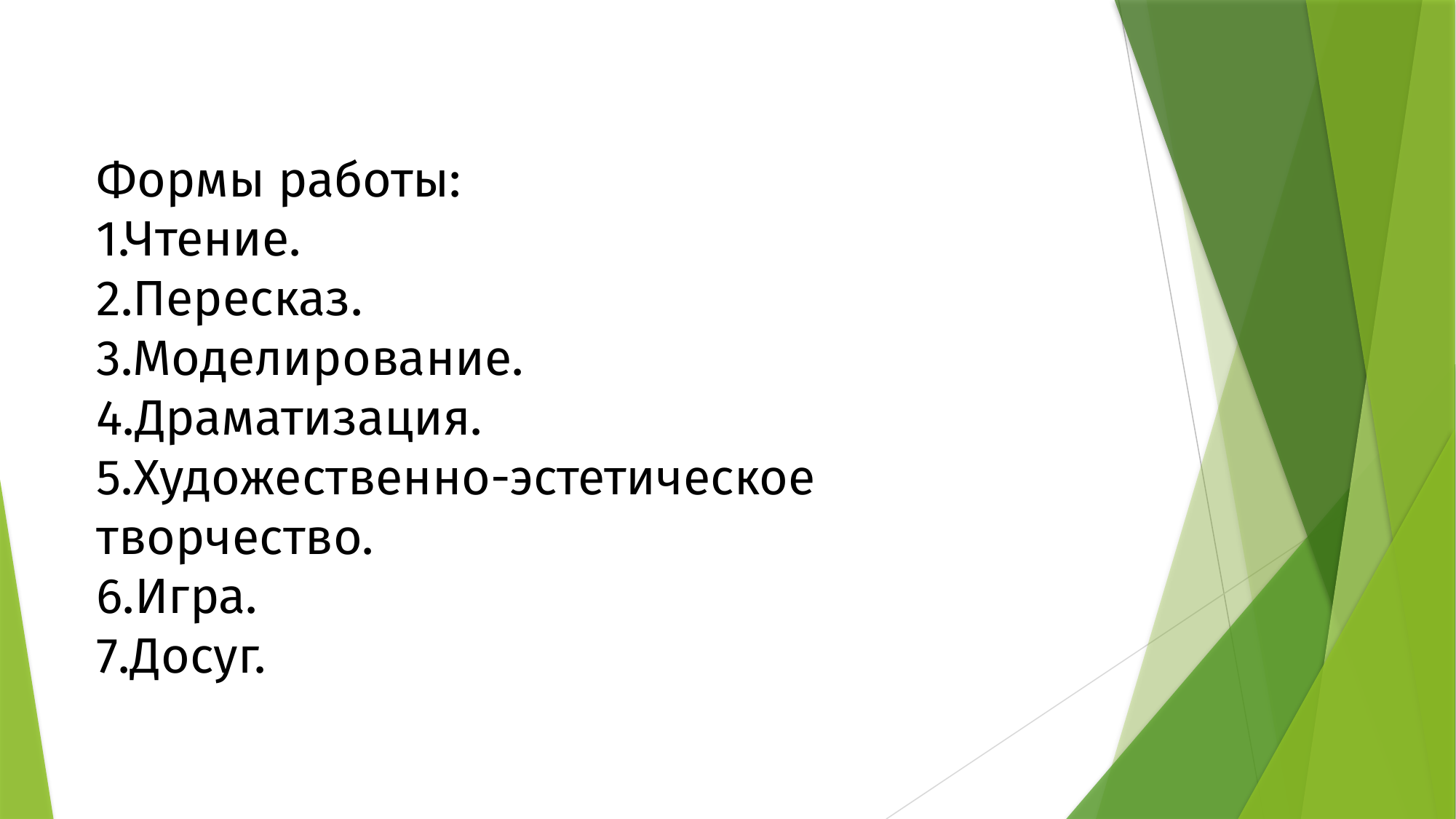

# Формы работы: 1.Чтение. 2.Пересказ. 3.Моделирование. 4.Драматизация. 5.Художественно-эстетическое творчество. 6.Игра. 7.Досуг.